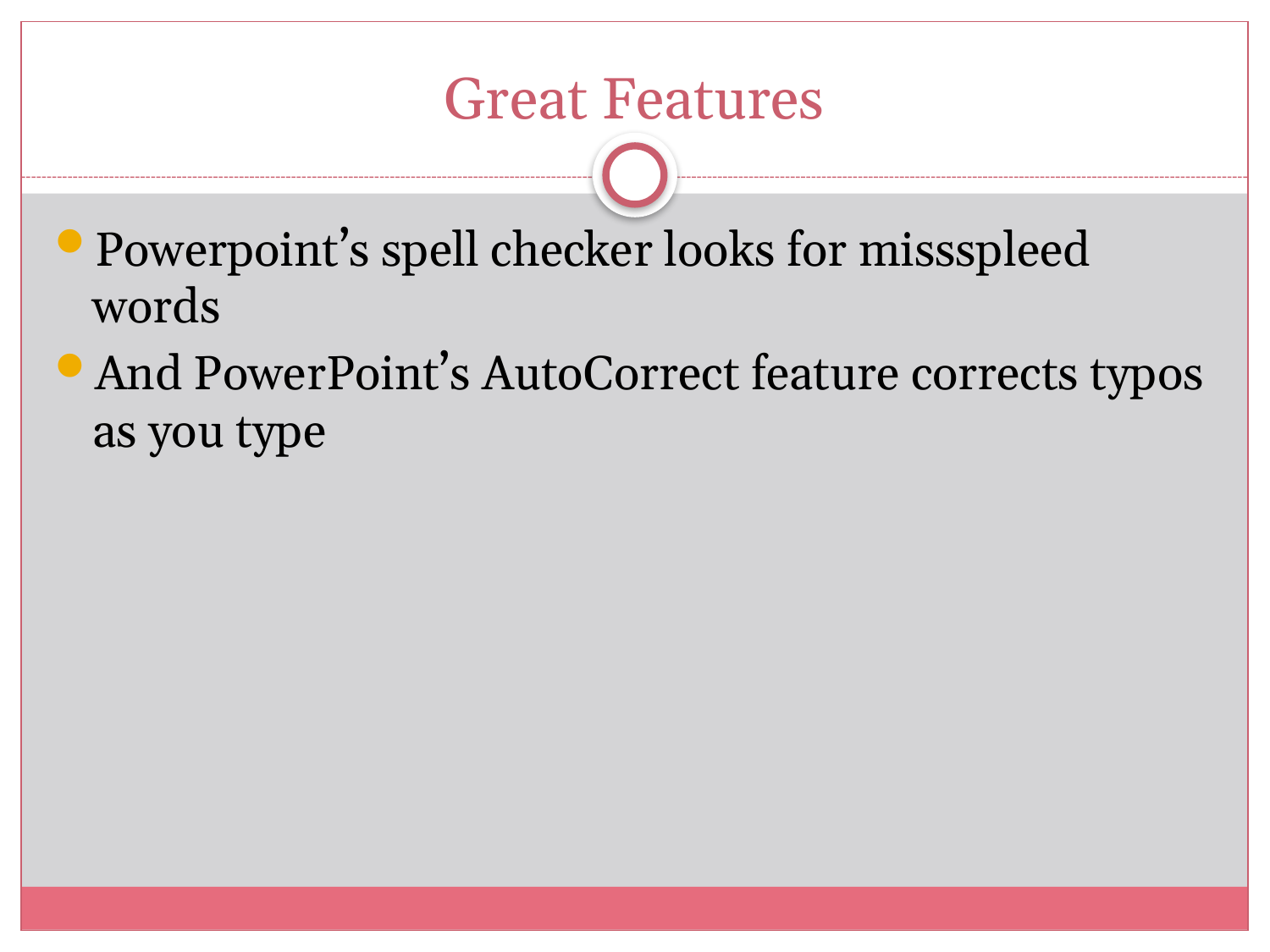

# Great Features
Powerpoint’s spell checker looks for missspleed words
And PowerPoint’s AutoCorrect feature corrects typos as you type